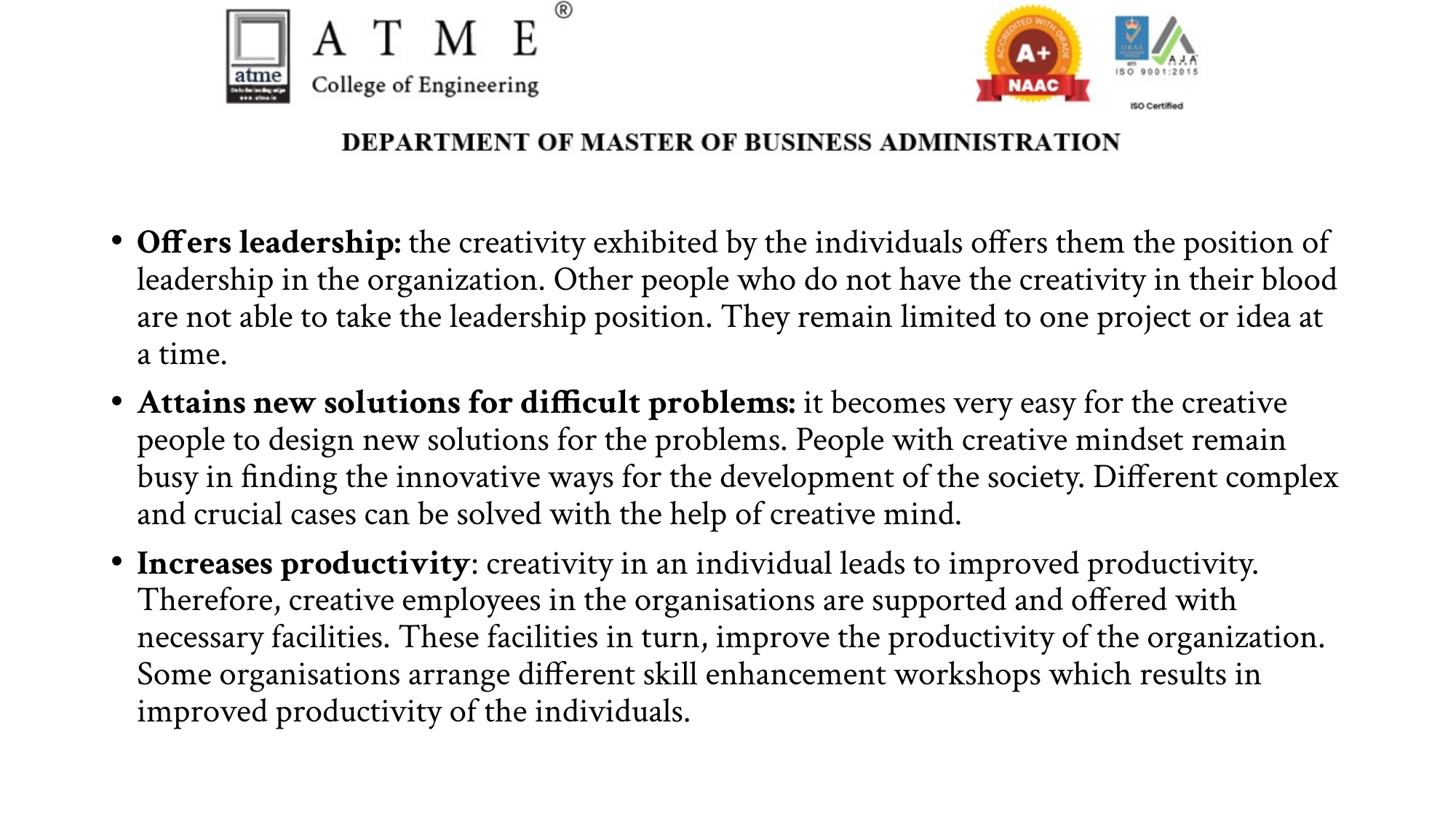

Offers leadership: the creativity exhibited by the individuals offers them the position of leadership in the organization. Other people who do not have the creativity in their blood are not able to take the leadership position. They remain limited to one project or idea at a time.
Attains new solutions for difficult problems: it becomes very easy for the creative people to design new solutions for the problems. People with creative mindset remain busy in finding the innovative ways for the development of the society. Different complex and crucial cases can be solved with the help of creative mind.
Increases productivity: creativity in an individual leads to improved productivity. Therefore, creative employees in the organisations are supported and offered with necessary facilities. These facilities in turn, improve the productivity of the organization. Some organisations arrange different skill enhancement workshops which results in improved productivity of the individuals.